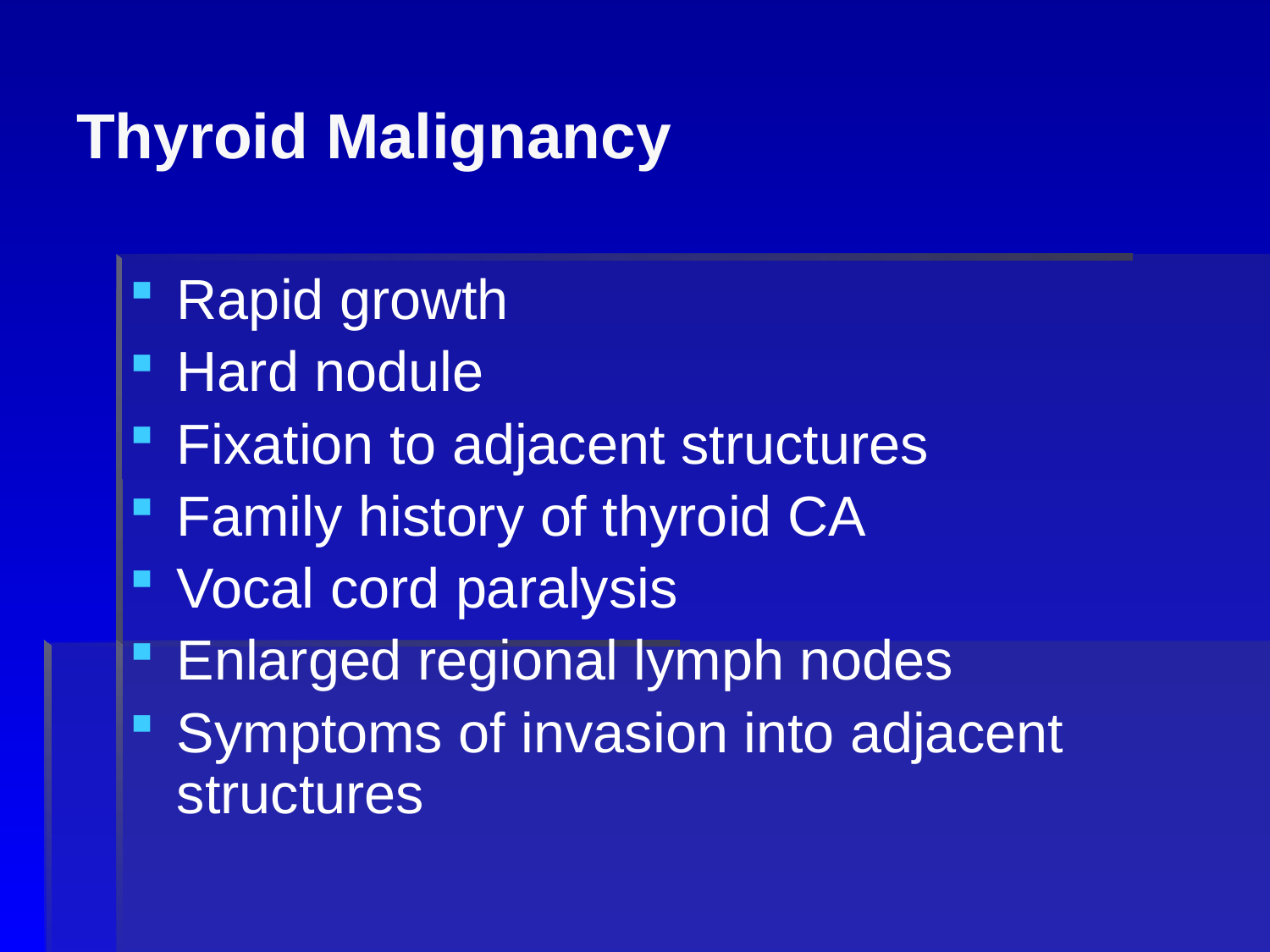

# Thyroid Malignancy
Rapid growth
Hard nodule
Fixation to adjacent structures
Family history of thyroid CA
Vocal cord paralysis
Enlarged regional lymph nodes
Symptoms of invasion into adjacent structures